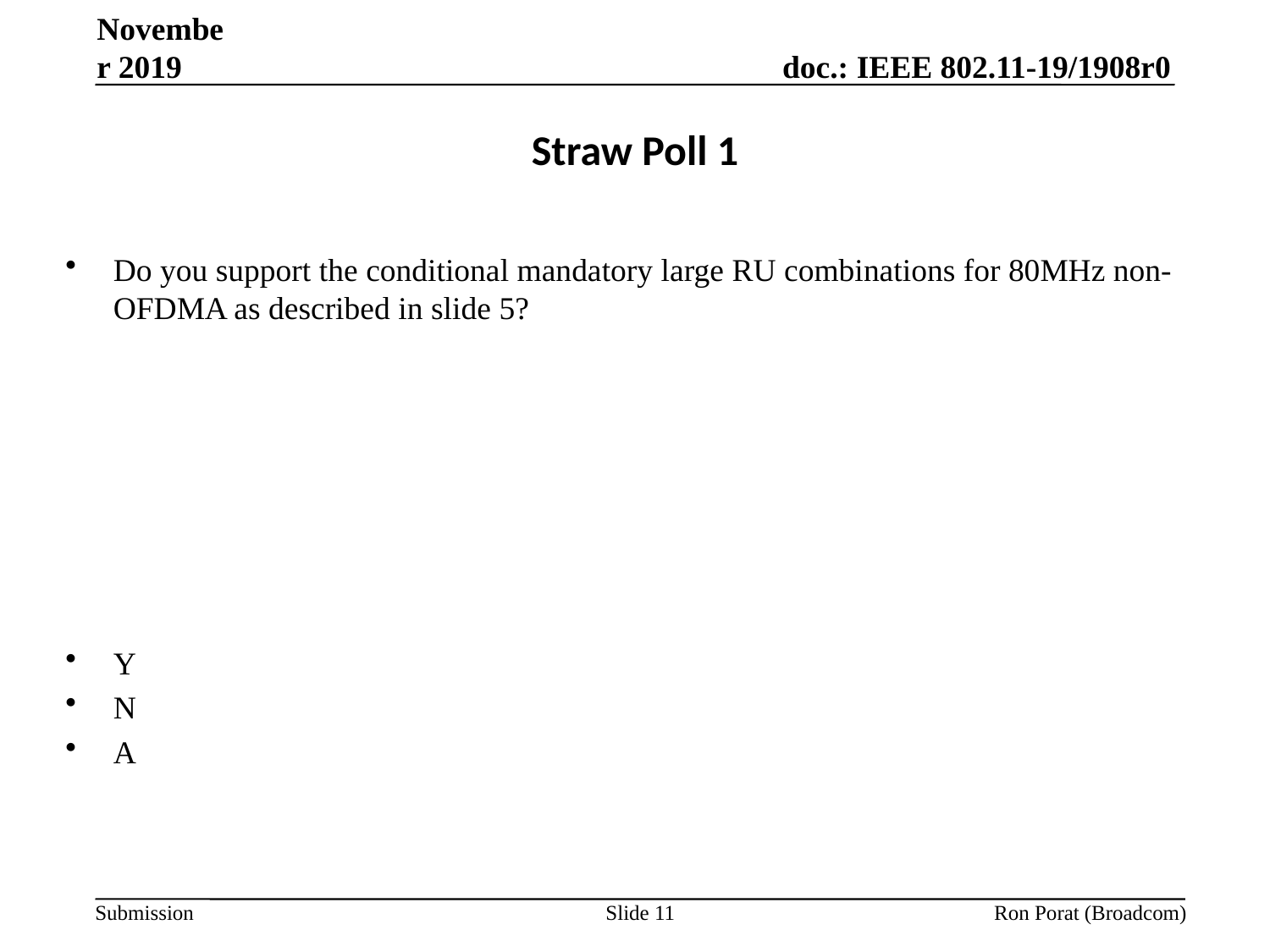

November 2019
# Straw Poll 1
Do you support the conditional mandatory large RU combinations for 80MHz non-OFDMA as described in slide 5?

Y
N
A
Slide 11
Ron Porat (Broadcom)